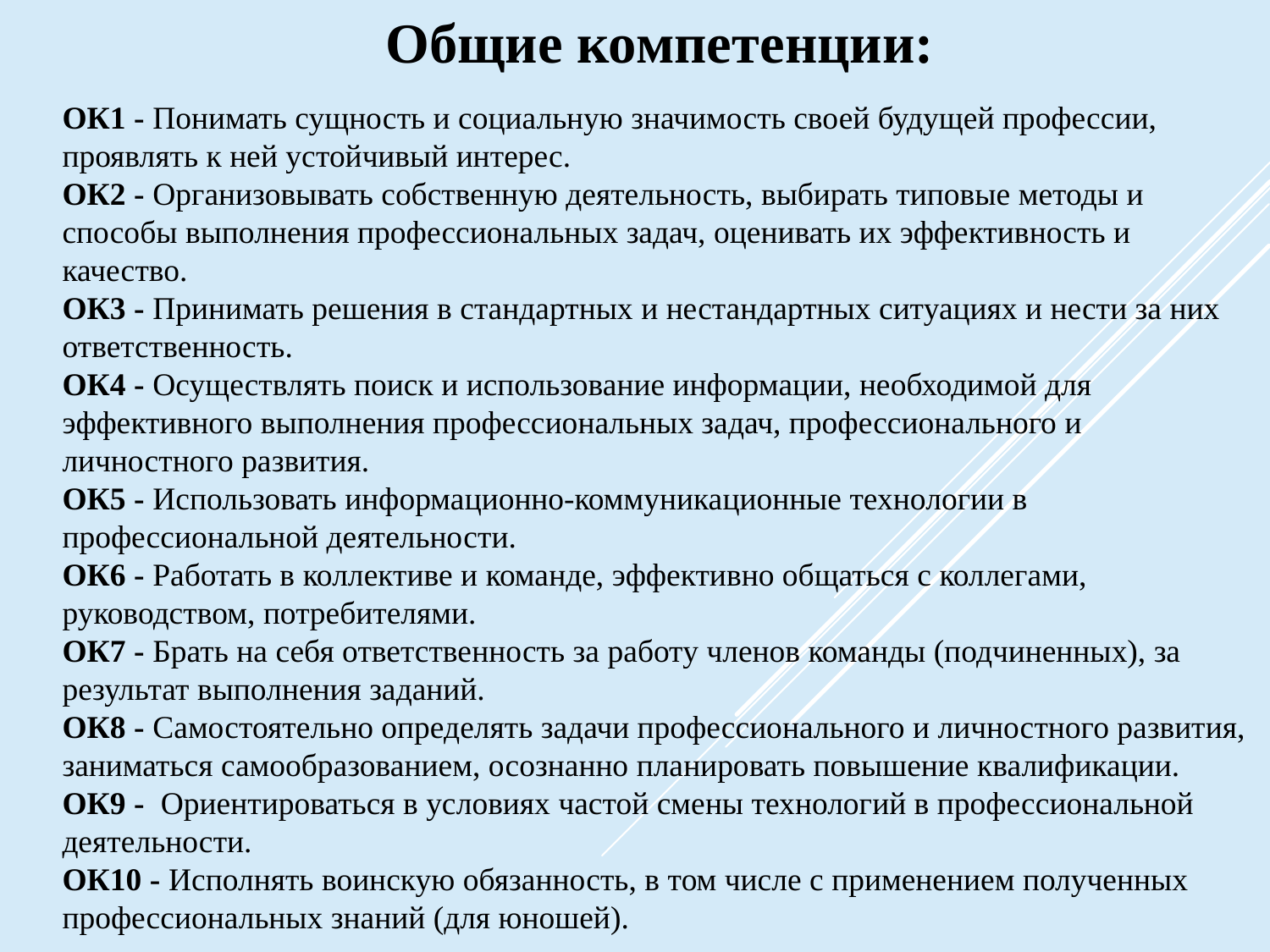

Общие компетенции:

ОК1 - Понимать сущность и социальную значимость своей будущей профессии, проявлять к ней устойчивый интерес.
ОК2 - Организовывать собственную деятельность, выбирать типовые методы и способы выполнения профессиональных задач, оценивать их эффективность и качество.
ОК3 - Принимать решения в стандартных и нестандартных ситуациях и нести за них ответственность.
ОК4 - Осуществлять поиск и использование информации, необходимой для эффективного выполнения профессиональных задач, профессионального и личностного развития.
ОК5 - Использовать информационно-коммуникационные технологии в профессиональной деятельности.
ОК6 - Работать в коллективе и команде, эффективно общаться с коллегами, руководством, потребителями.
ОК7 - Брать на себя ответственность за работу членов команды (подчиненных), за результат выполнения заданий.
ОК8 - Самостоятельно определять задачи профессионального и личностного развития, заниматься самообразованием, осознанно планировать повышение квалификации.
ОК9 -  Ориентироваться в условиях частой смены технологий в профессиональной деятельности.
ОК10 - Исполнять воинскую обязанность, в том числе с применением полученных профессиональных знаний (для юношей).